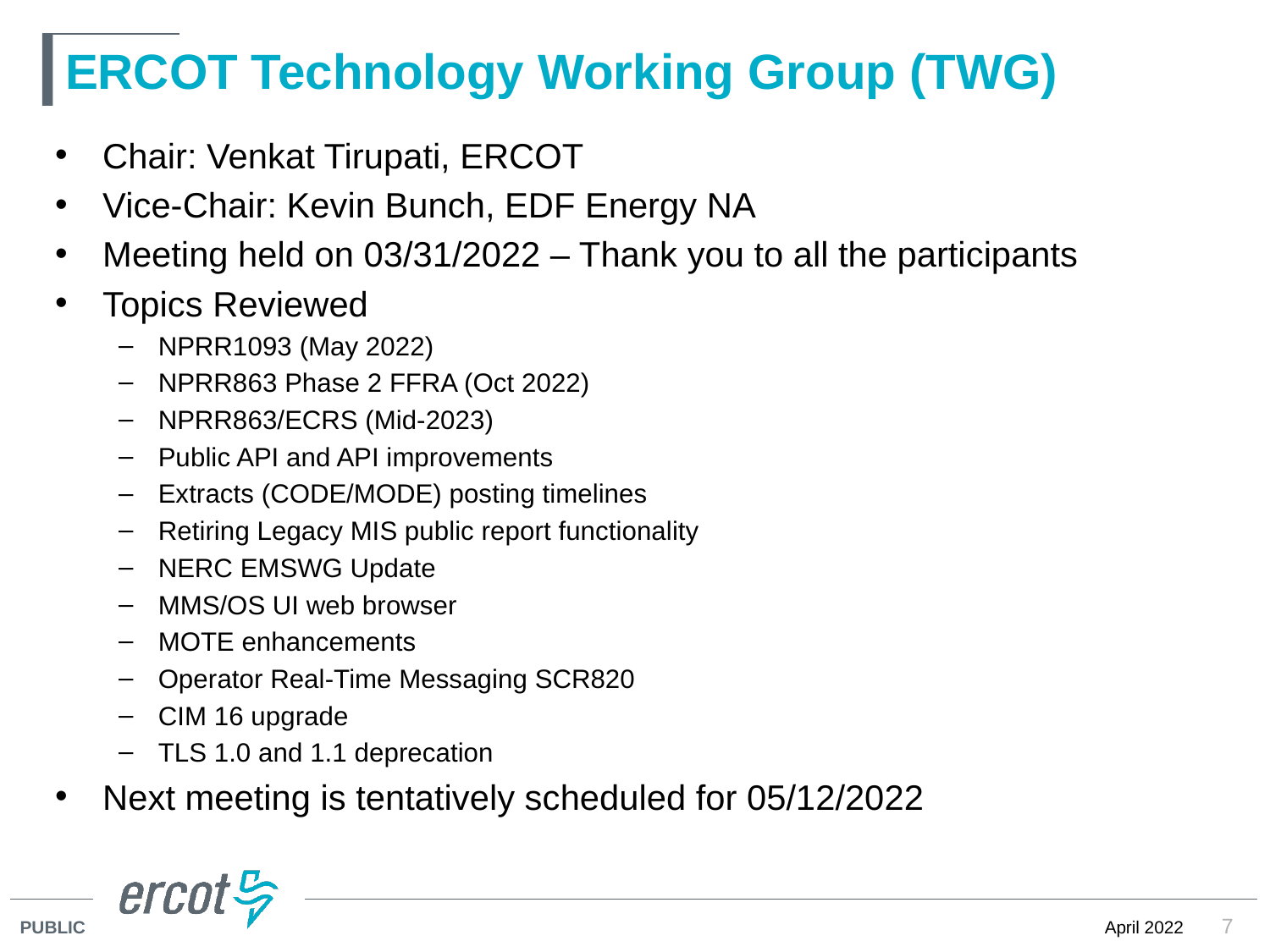

# ERCOT Technology Working Group (TWG)
Chair: Venkat Tirupati, ERCOT
Vice-Chair: Kevin Bunch, EDF Energy NA
Meeting held on 03/31/2022 – Thank you to all the participants
Topics Reviewed
NPRR1093 (May 2022)
NPRR863 Phase 2 FFRA (Oct 2022)
NPRR863/ECRS (Mid-2023)
Public API and API improvements
Extracts (CODE/MODE) posting timelines
Retiring Legacy MIS public report functionality
NERC EMSWG Update
MMS/OS UI web browser
MOTE enhancements
Operator Real-Time Messaging SCR820
CIM 16 upgrade
TLS 1.0 and 1.1 deprecation
Next meeting is tentatively scheduled for 05/12/2022
7